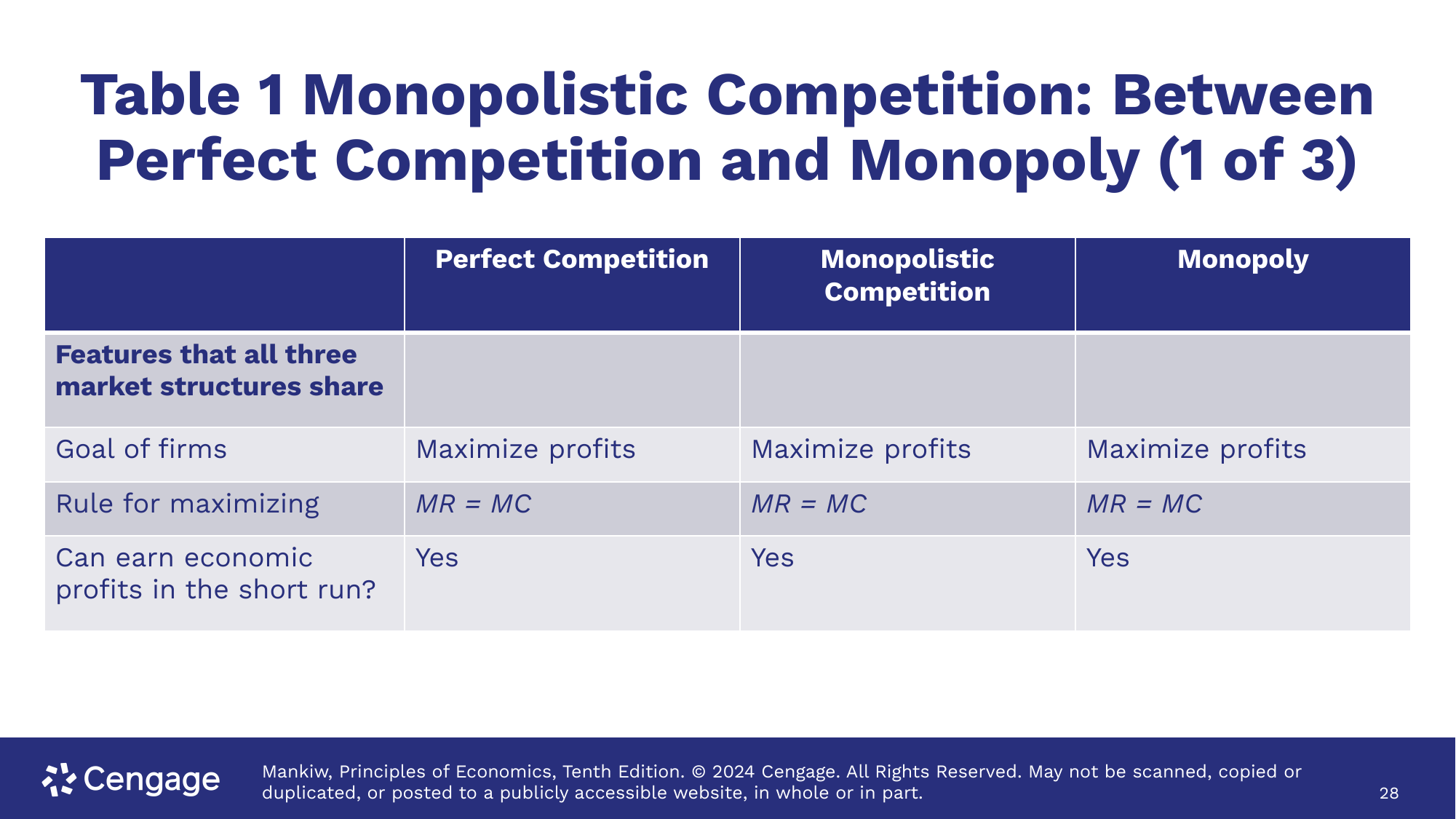

# Table 1 Monopolistic Competition: Between Perfect Competition and Monopoly (1 of 3)
|  | Perfect Competition | Monopolistic Competition | Monopoly |
| --- | --- | --- | --- |
| Features that all three market structures share |  |  |  |
| Goal of firms | Maximize profits | Maximize profits | Maximize profits |
| Rule for maximizing | MR = MC | MR = MC | MR = MC |
| Can earn economic profits in the short run? | Yes | Yes | Yes |